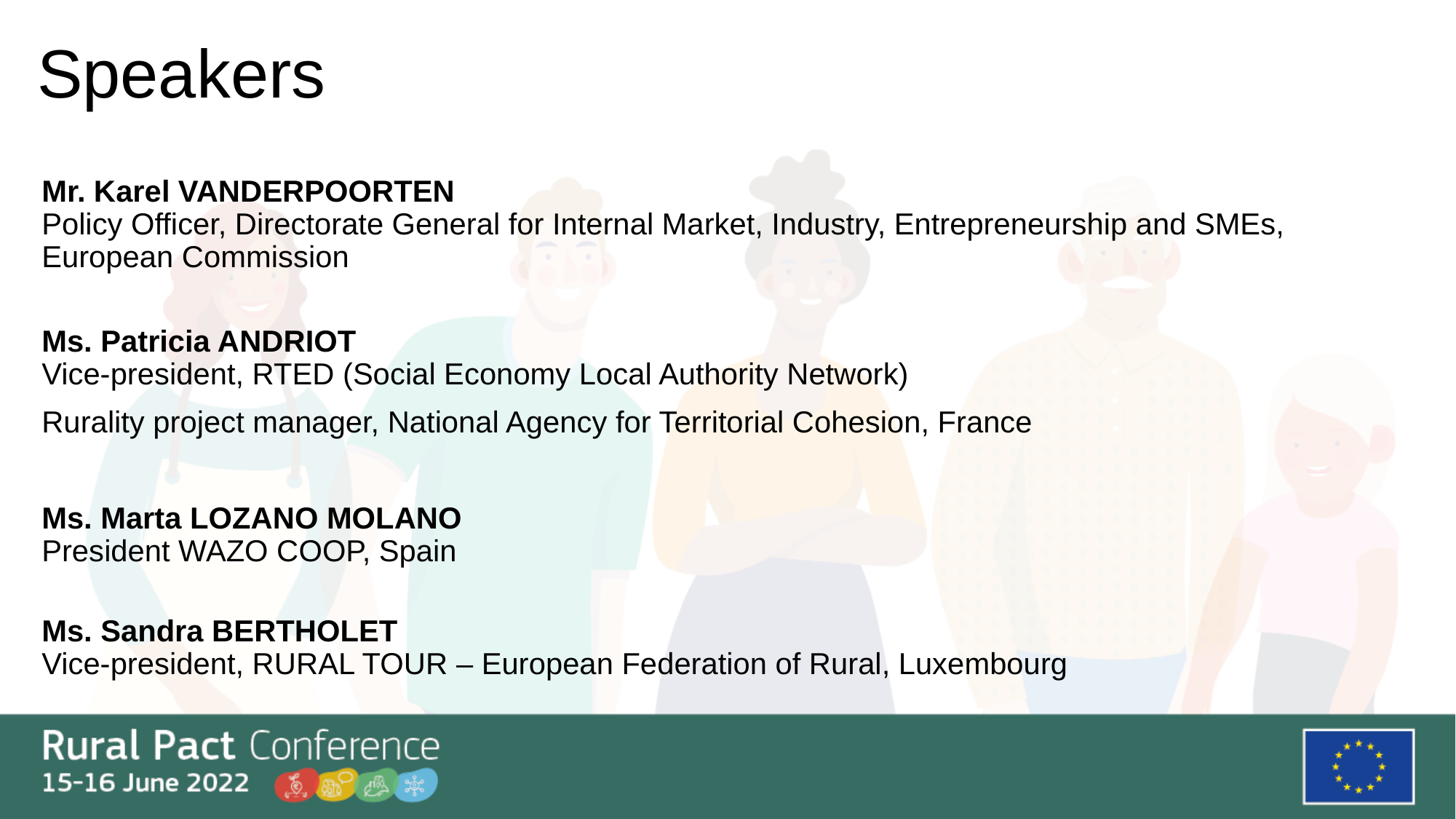

# Speakers
Mr. Karel VANDERPOORTEN
Policy Officer, Directorate General for Internal Market, Industry, Entrepreneurship and SMEs, European Commission
Ms. Patricia ANDRIOT
Vice-president, RTED (Social Economy Local Authority Network)
Rurality project manager, National Agency for Territorial Cohesion, France

Ms. Marta LOZANO MOLANO
President WAZO COOP, Spain
Ms. Sandra BERTHOLET
Vice-president, RURAL TOUR – European Federation of Rural, Luxembourg